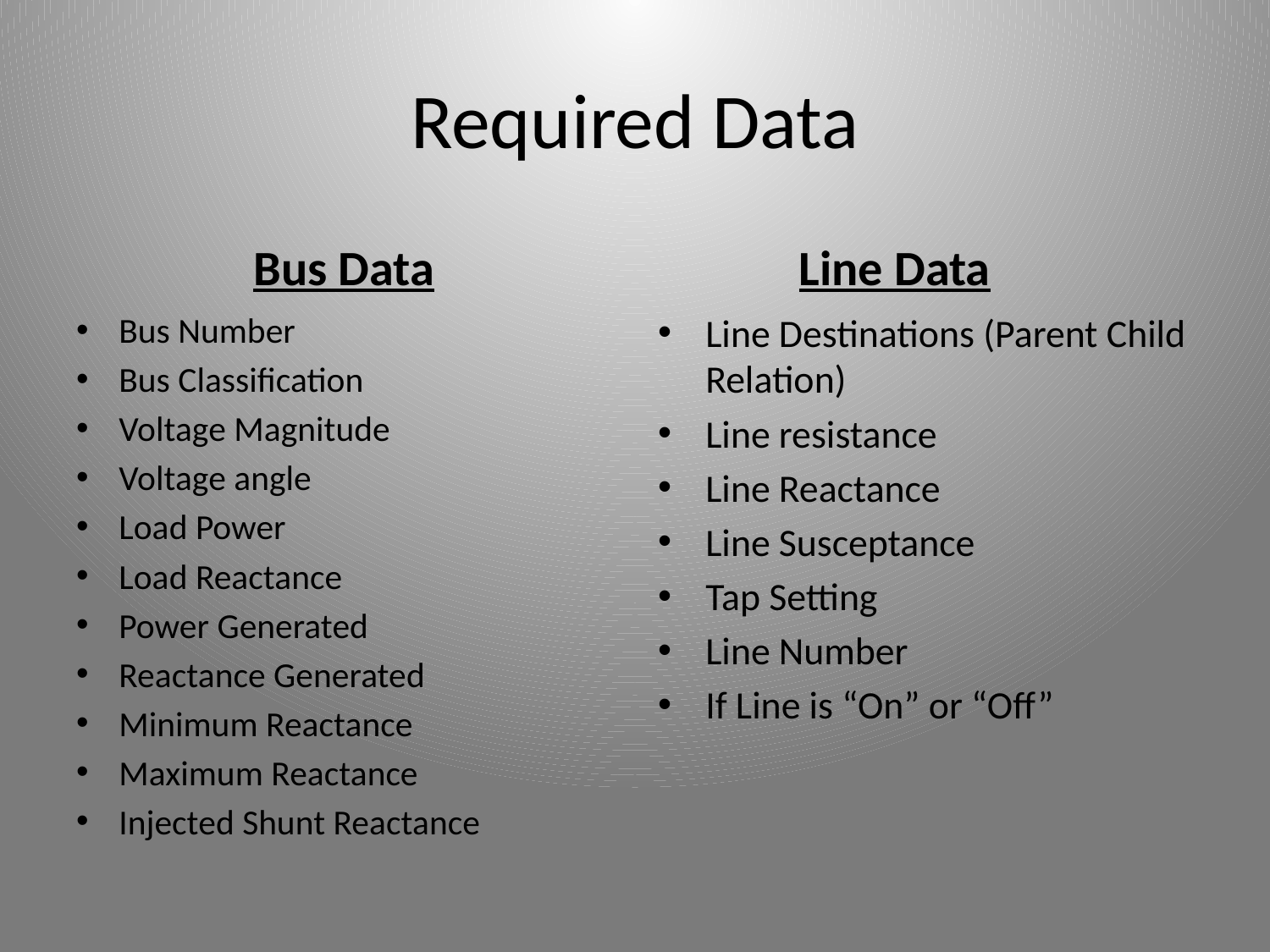

# Required Data
Bus Data
Line Data
Bus Number
Bus Classification
Voltage Magnitude
Voltage angle
Load Power
Load Reactance
Power Generated
Reactance Generated
Minimum Reactance
Maximum Reactance
Injected Shunt Reactance
Line Destinations (Parent Child Relation)
Line resistance
Line Reactance
Line Susceptance
Tap Setting
Line Number
If Line is “On” or “Off”